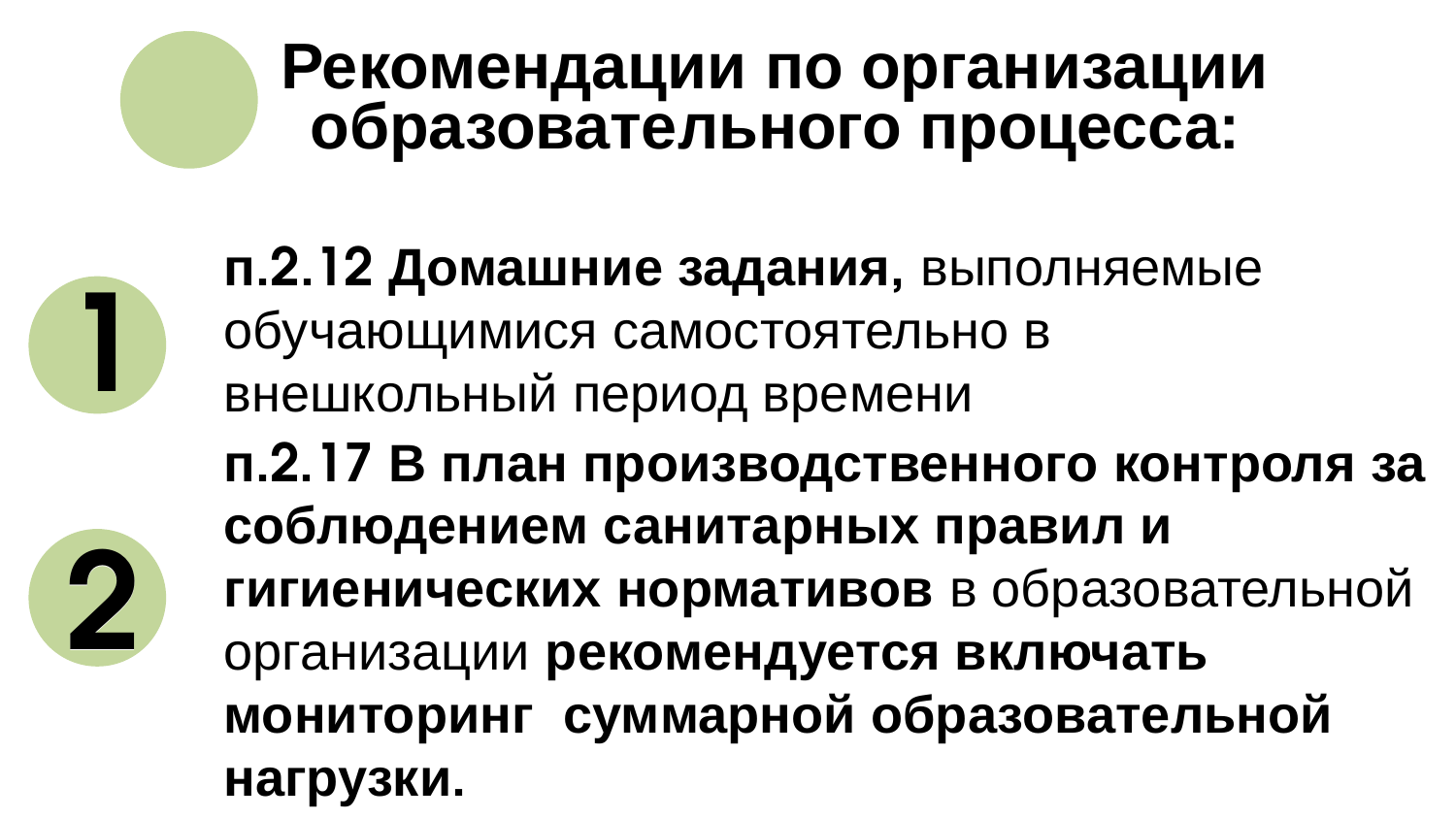

# Рекомендации по организации образовательного процесса:
п.2.12 Домашние задания, выполняемые обучающимися самостоятельно в внешкольный период времени
1

п.2.17 В план производственного контроля за соблюдением санитарных правил и гигиенических нормативов в образовательной организации рекомендуется включать  мониторинг  суммарной образовательной нагрузки.
2
2